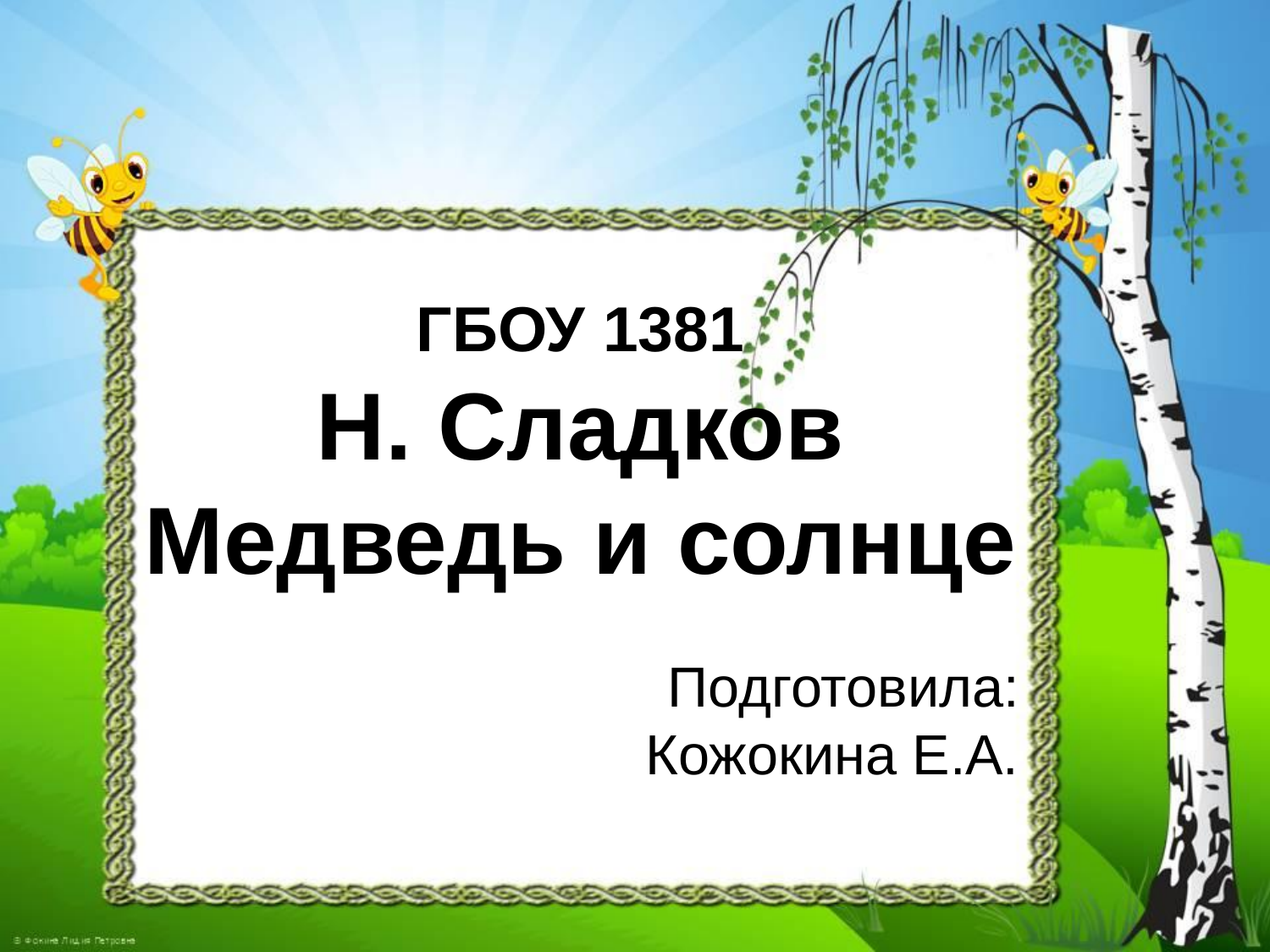

# ГБОУ 1381 Н. Сладков Медведь и солнце
Подготовила:
Кожокина Е.А.